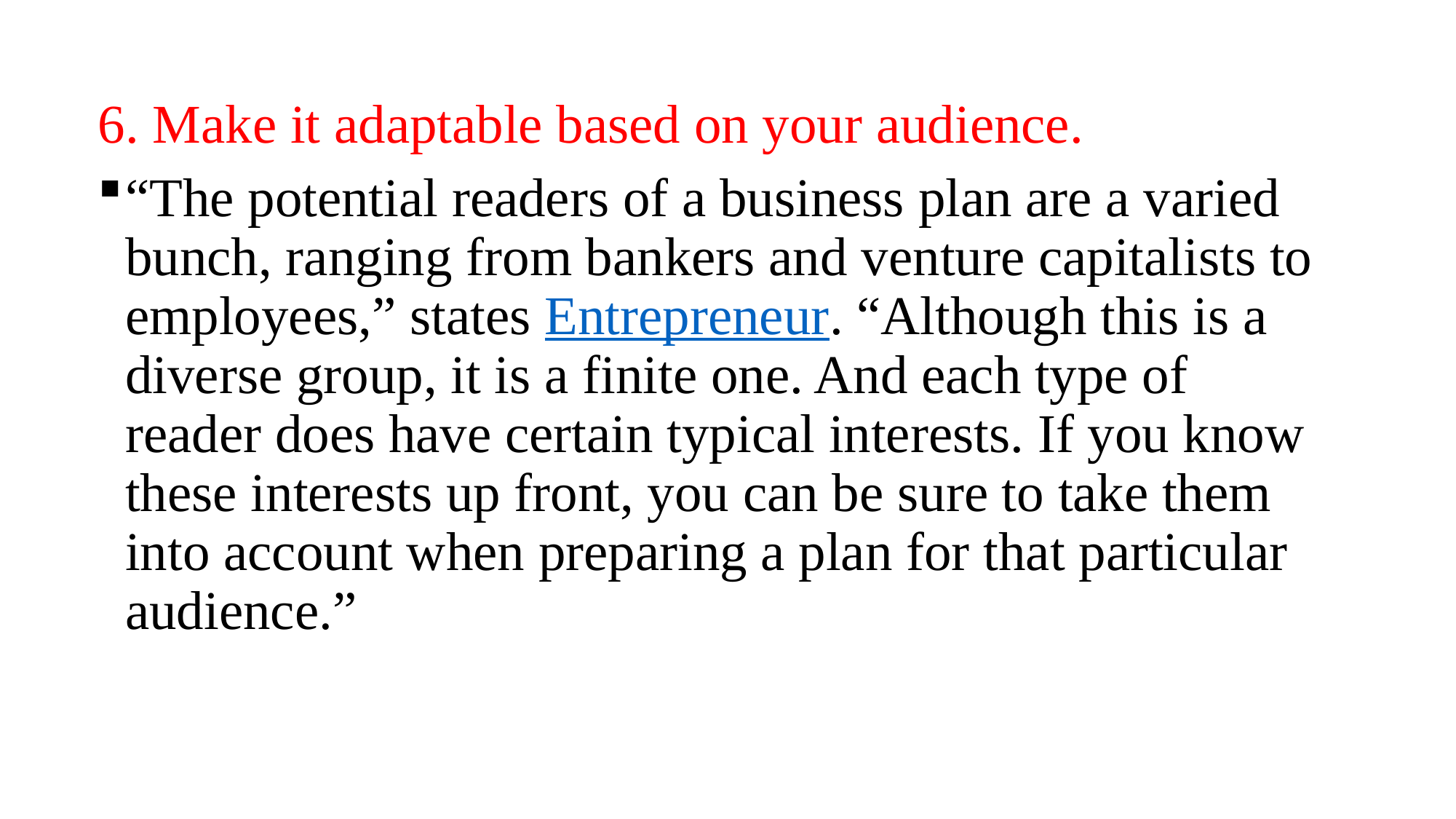

#
6. Make it adaptable based on your audience.
“The potential readers of a business plan are a varied bunch, ranging from bankers and venture capitalists to employees,” states Entrepreneur. “Although this is a diverse group, it is a finite one. And each type of reader does have certain typical interests. If you know these interests up front, you can be sure to take them into account when preparing a plan for that particular audience.”